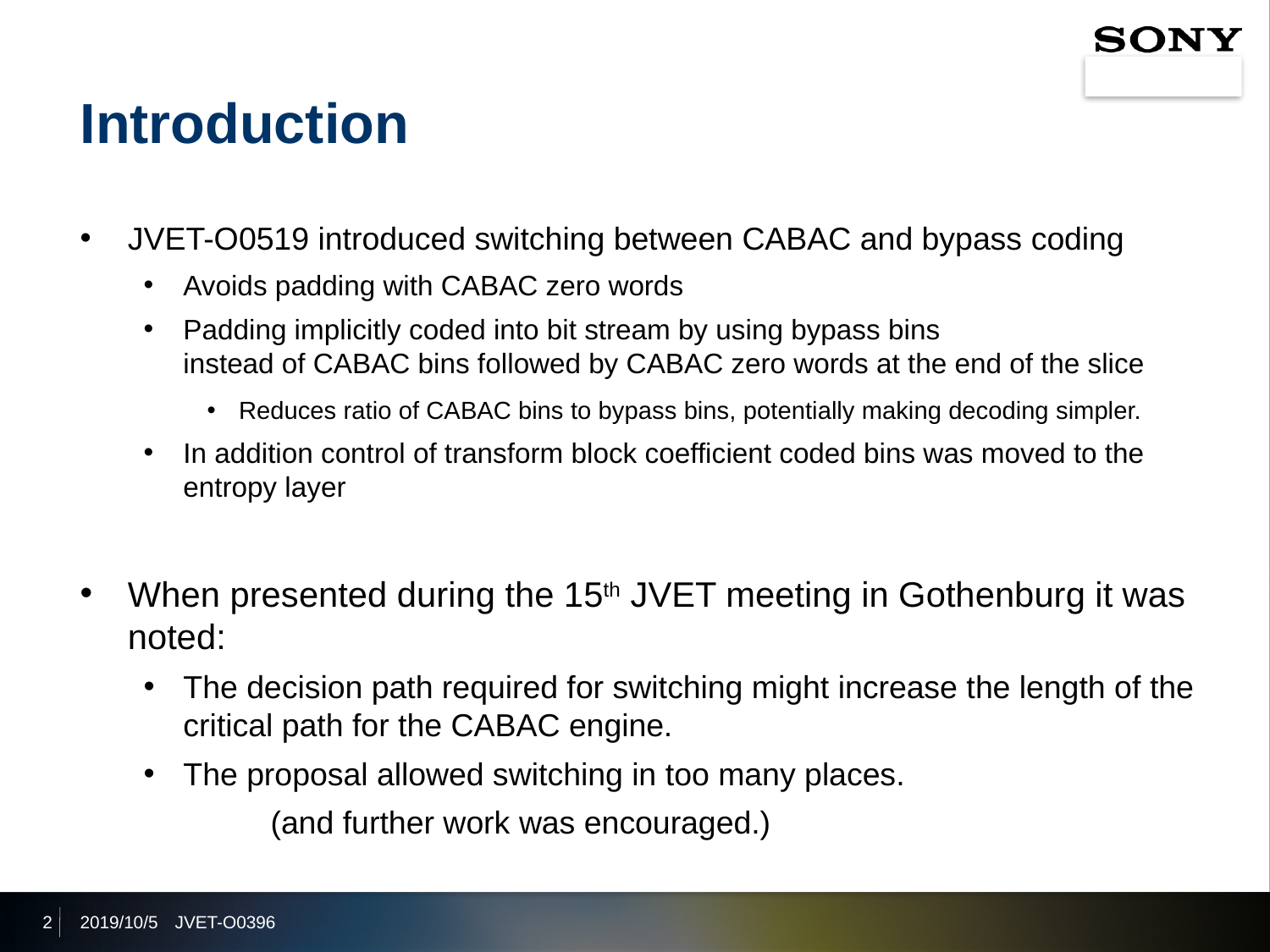

# Introduction

JVET-O0519 introduced switching between CABAC and bypass coding
Avoids padding with CABAC zero words
Padding implicitly coded into bit stream by using bypass bins
instead of CABAC bins followed by CABAC zero words at the end of the slice
Reduces ratio of CABAC bins to bypass bins, potentially making decoding simpler.
In addition control of transform block coefficient coded bins was moved to the entropy layer

When presented during the 15th JVET meeting in Gothenburg it was noted:
The decision path required for switching might increase the length of the critical path for the CABAC engine.
The proposal allowed switching in too many places.
	(and further work was encouraged.)

2
2019/10/5
JVET-O0396